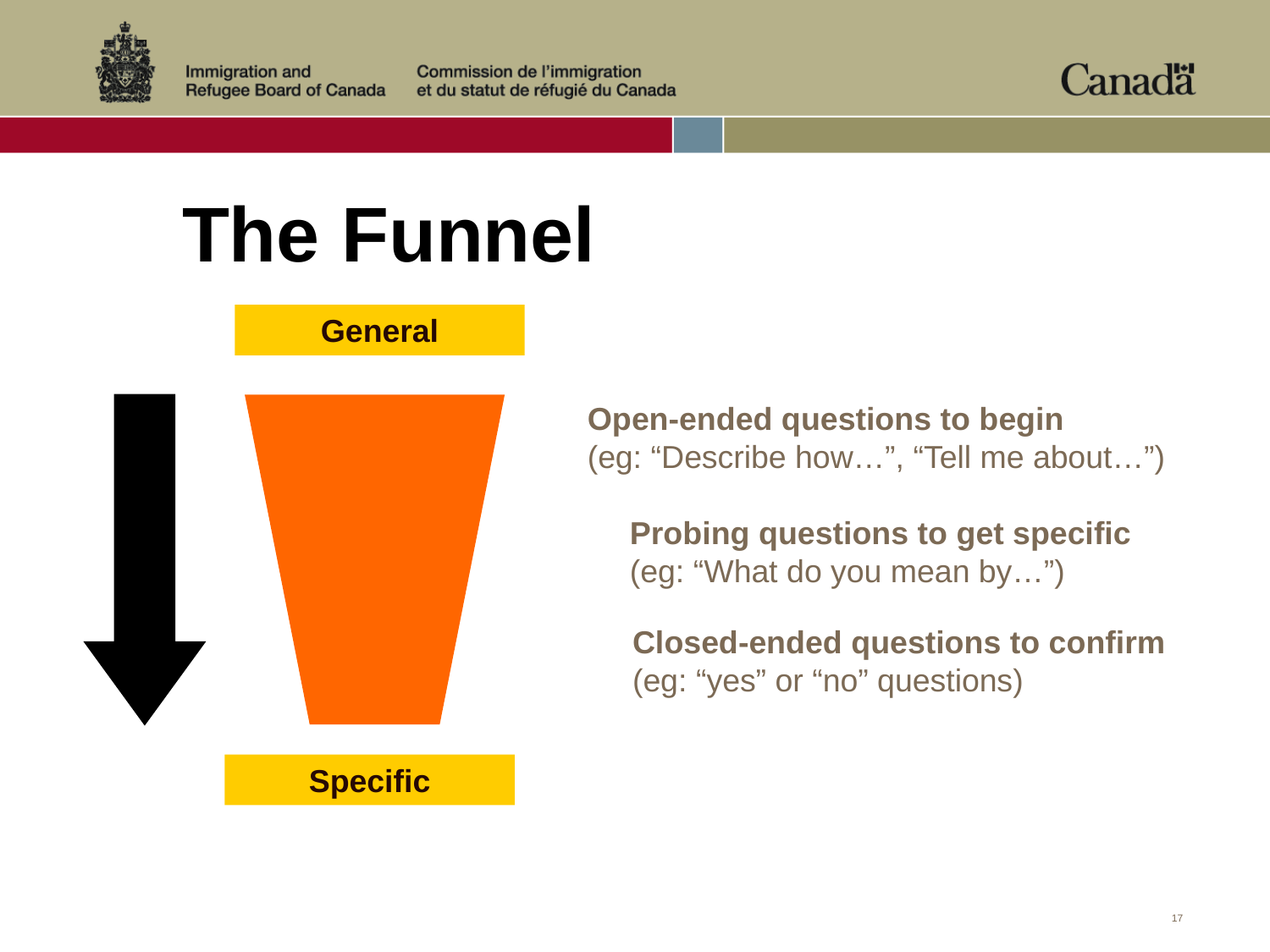

# The Funnel
General
Open-ended questions to begin
(eg: “Describe how…”, “Tell me about…”)

Probing questions to get specific
(eg: “What do you mean by…”)
Closed-ended questions to confirm
(eg: “yes” or “no” questions)
Specific
17